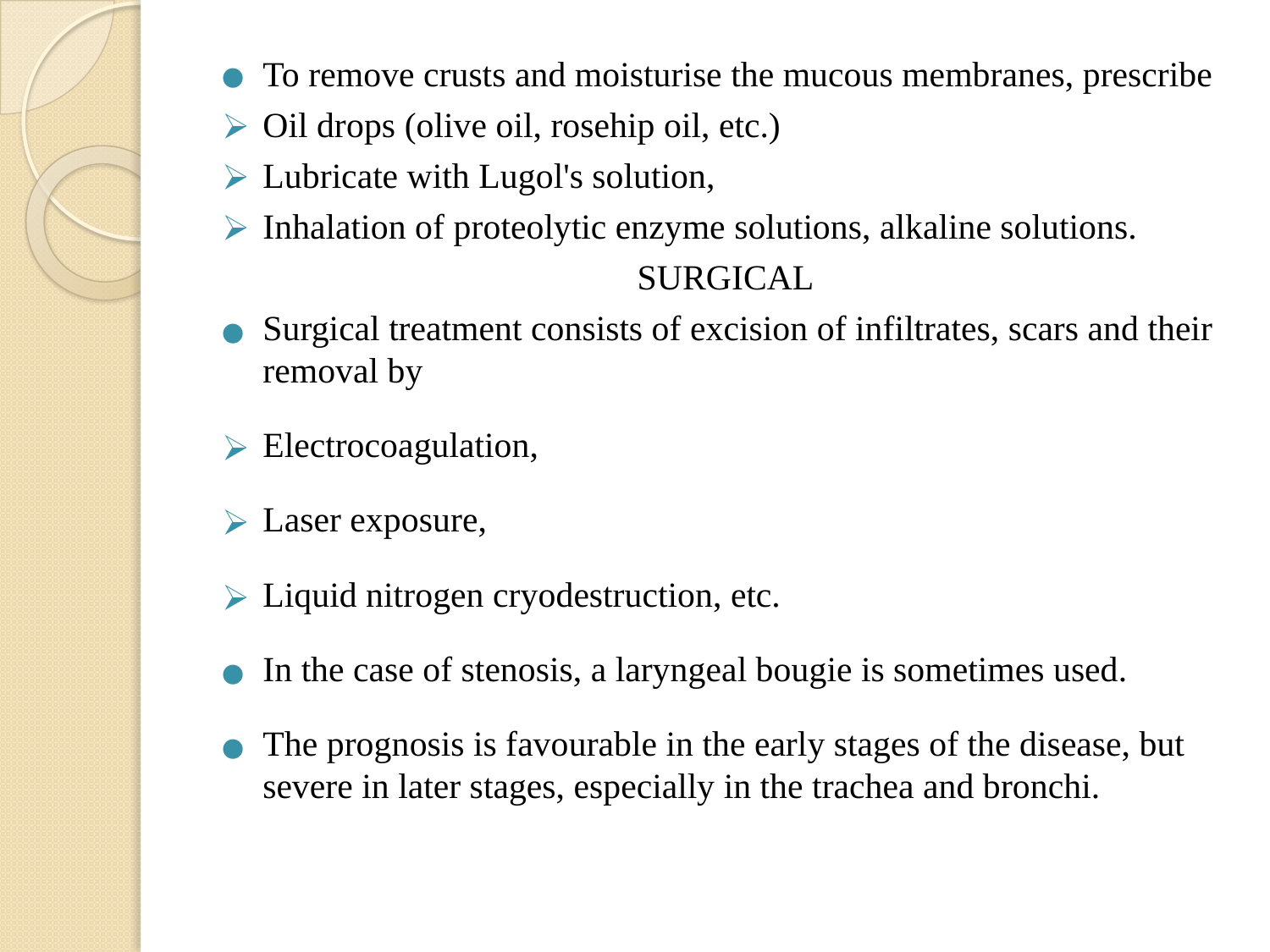

To remove crusts and moisturise the mucous membranes, prescribe
Oil drops (olive oil, rosehip oil, etc.)
Lubricate with Lugol's solution,
Inhalation of proteolytic enzyme solutions, alkaline solutions.
SURGICAL
Surgical treatment consists of excision of infiltrates, scars and their removal by
Electrocoagulation,
Laser exposure,
Liquid nitrogen cryodestruction, etc.
In the case of stenosis, a laryngeal bougie is sometimes used.
The prognosis is favourable in the early stages of the disease, but severe in later stages, especially in the trachea and bronchi.

#